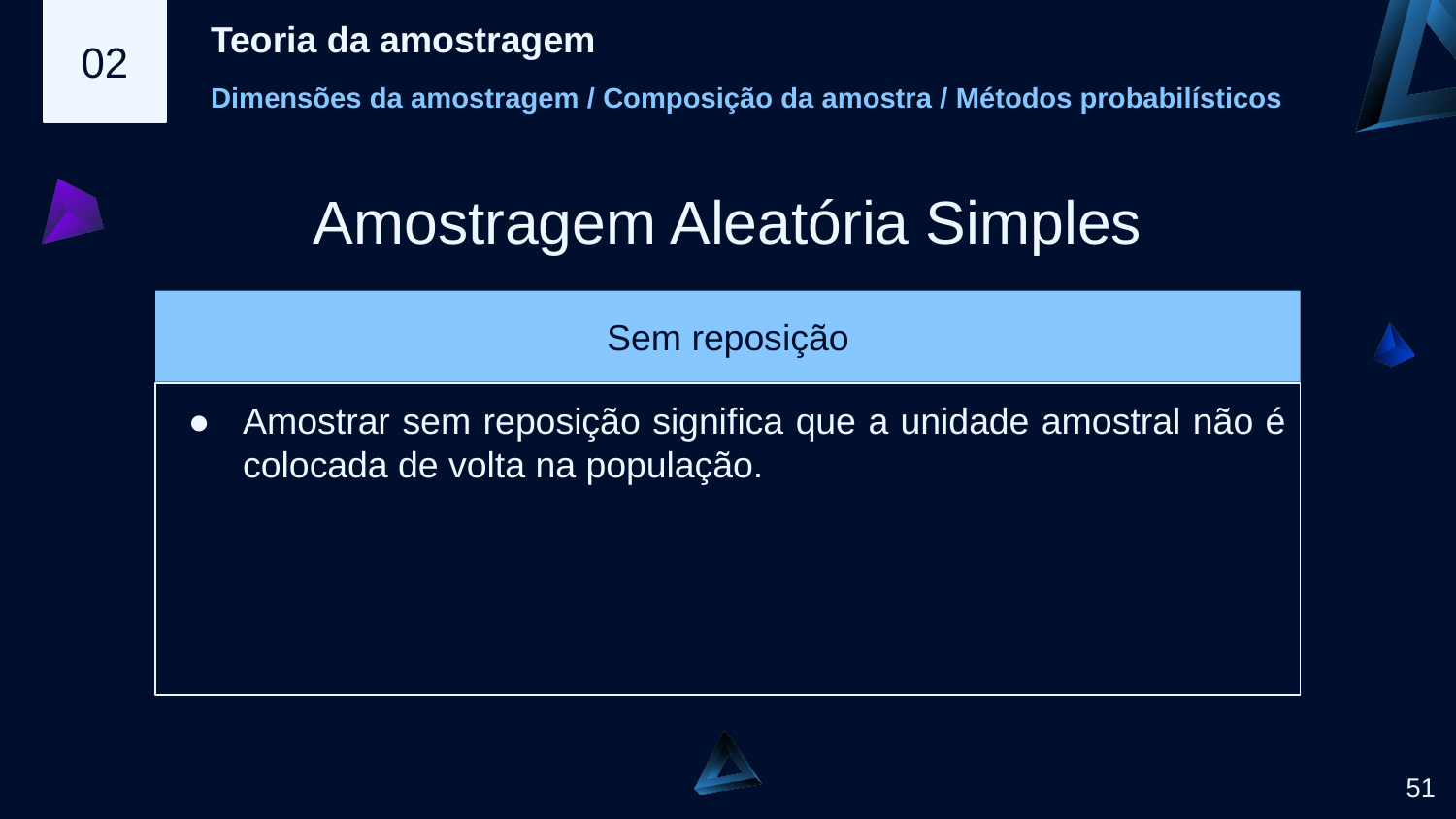

02
Teoria da amostragem
Dimensões da amostragem / Composição da amostra / Métodos probabilísticos
Amostragem Aleatória Simples
# Sem reposição
Amostrar sem reposição significa que a unidade amostral não é colocada de volta na população.
51